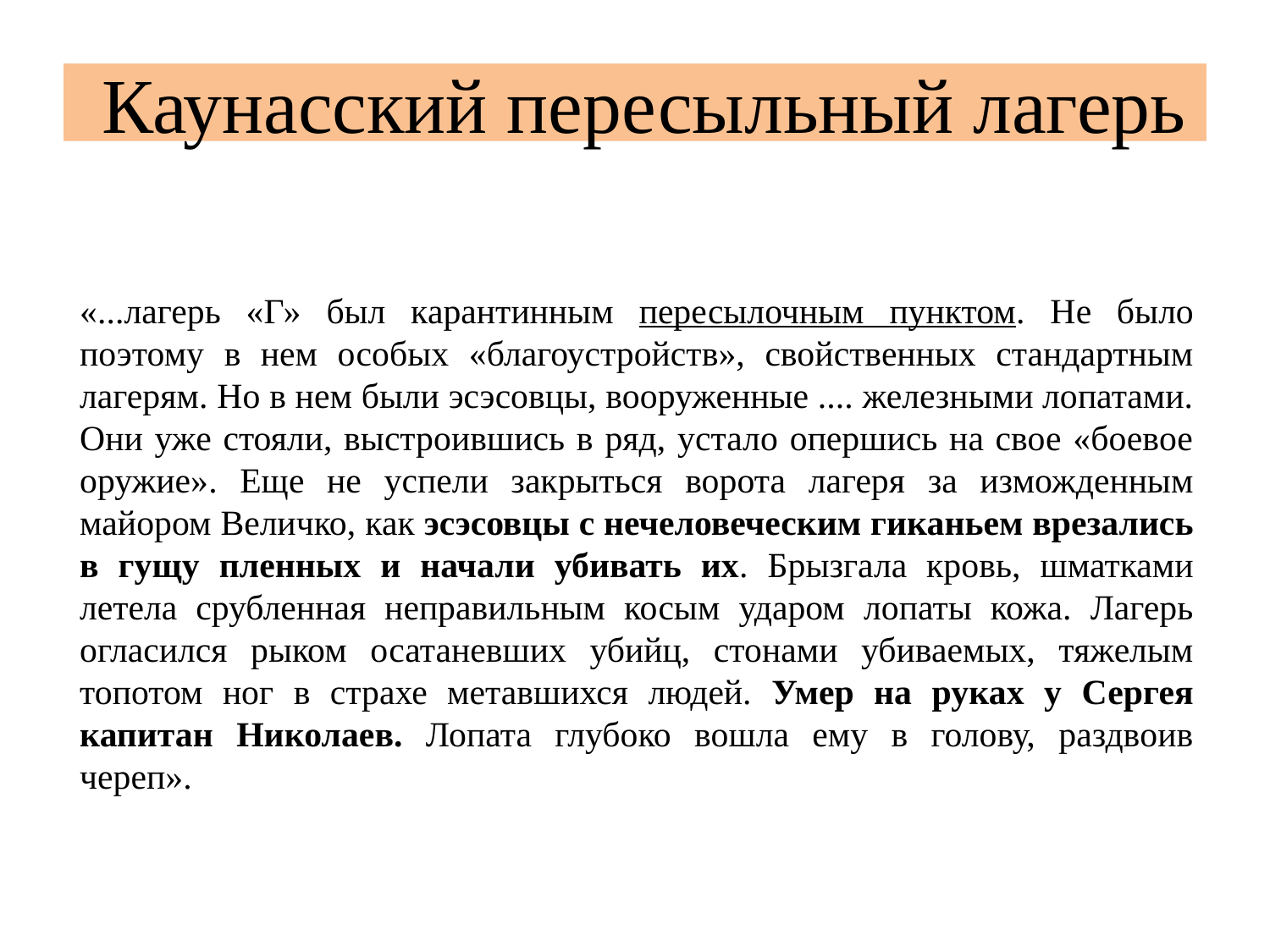

# Каунасский пересыльный лагерь

«...лагерь «Г» был карантинным пересылочным пунктом. Не было поэтому в нем особых «благоустройств», свойственных стандартным лагерям. Но в нем были эсэсовцы, вооруженные .... железными лопатами. Они уже стояли, выстроившись в ряд, устало опершись на свое «боевое оружие». Еще не успели закрыться ворота лагеря за изможденным майором Величко, как эсэсовцы с нечеловеческим гиканьем врезались в гущу пленных и начали убивать их. Брызгала кровь, шматками летела срубленная неправильным косым ударом лопаты кожа. Лагерь огласился рыком осатаневших убийц, стонами убиваемых, тяжелым топотом ног в страхе метавшихся людей. Умер на руках у Сергея капитан Николаев. Лопата глубоко вошла ему в голову, раздвоив череп».